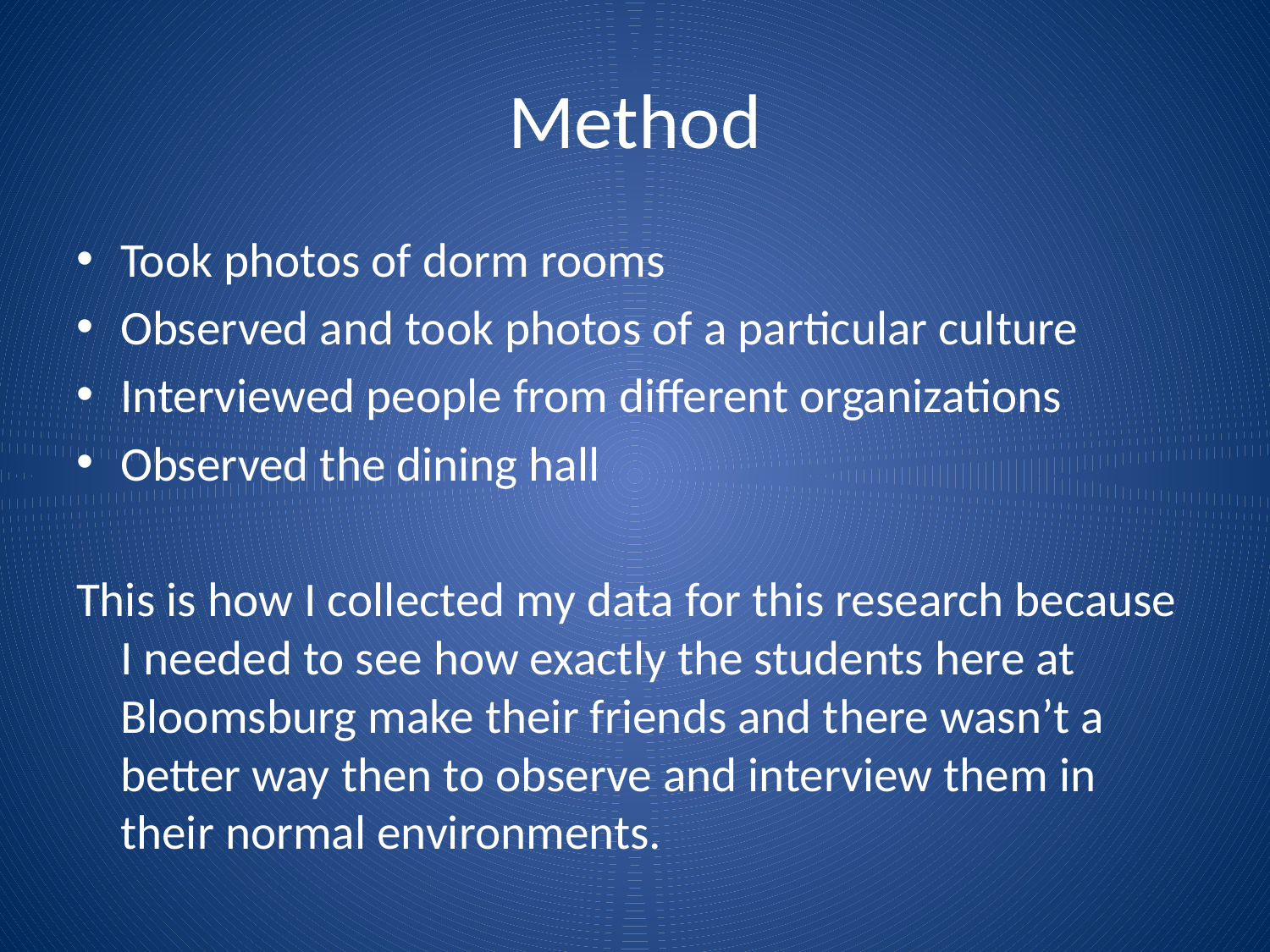

# Method
Took photos of dorm rooms
Observed and took photos of a particular culture
Interviewed people from different organizations
Observed the dining hall

This is how I collected my data for this research because I needed to see how exactly the students here at Bloomsburg make their friends and there wasn’t a better way then to observe and interview them in their normal environments.